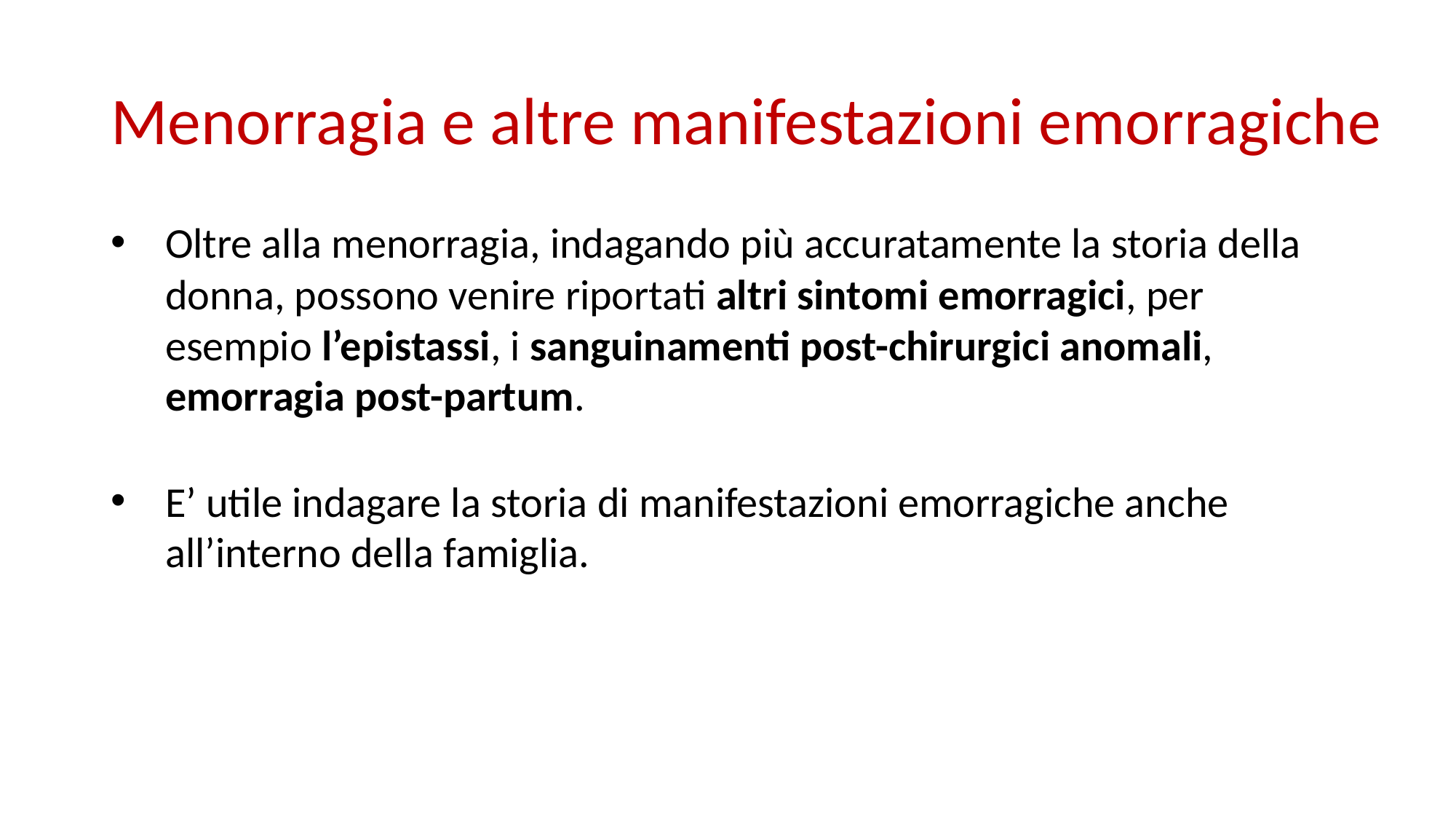

# Menorragia e altre manifestazioni emorragiche
Oltre alla menorragia, indagando più accuratamente la storia della donna, possono venire riportati altri sintomi emorragici, per esempio l’epistassi, i sanguinamenti post-chirurgici anomali, emorragia post-partum.
E’ utile indagare la storia di manifestazioni emorragiche anche all’interno della famiglia.